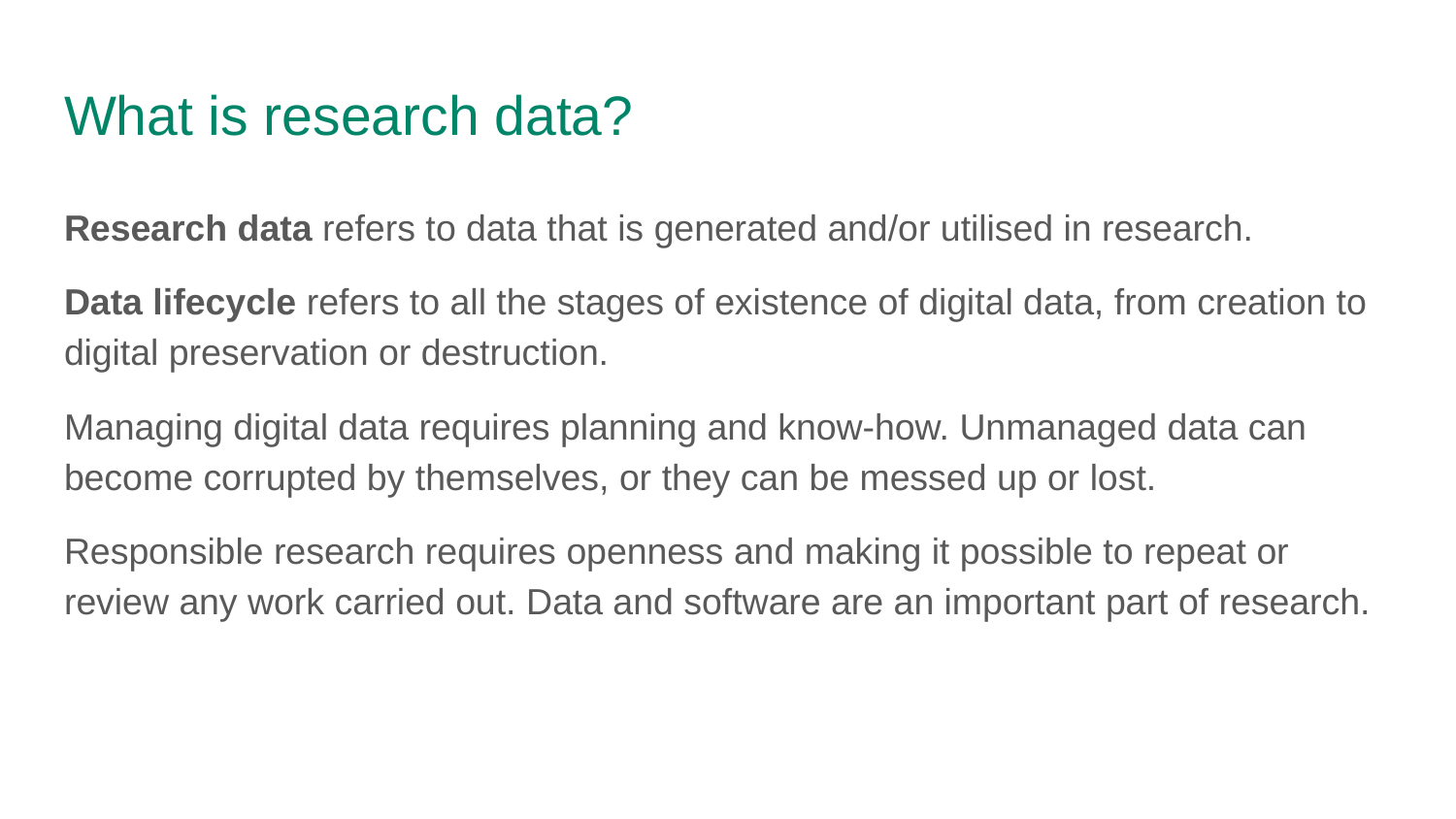

# What is research data?

Research data refers to data that is generated and/or utilised in research.
Data lifecycle refers to all the stages of existence of digital data, from creation to digital preservation or destruction.
Managing digital data requires planning and know-how. Unmanaged data can become corrupted by themselves, or they can be messed up or lost.
Responsible research requires openness and making it possible to repeat or review any work carried out. Data and software are an important part of research.